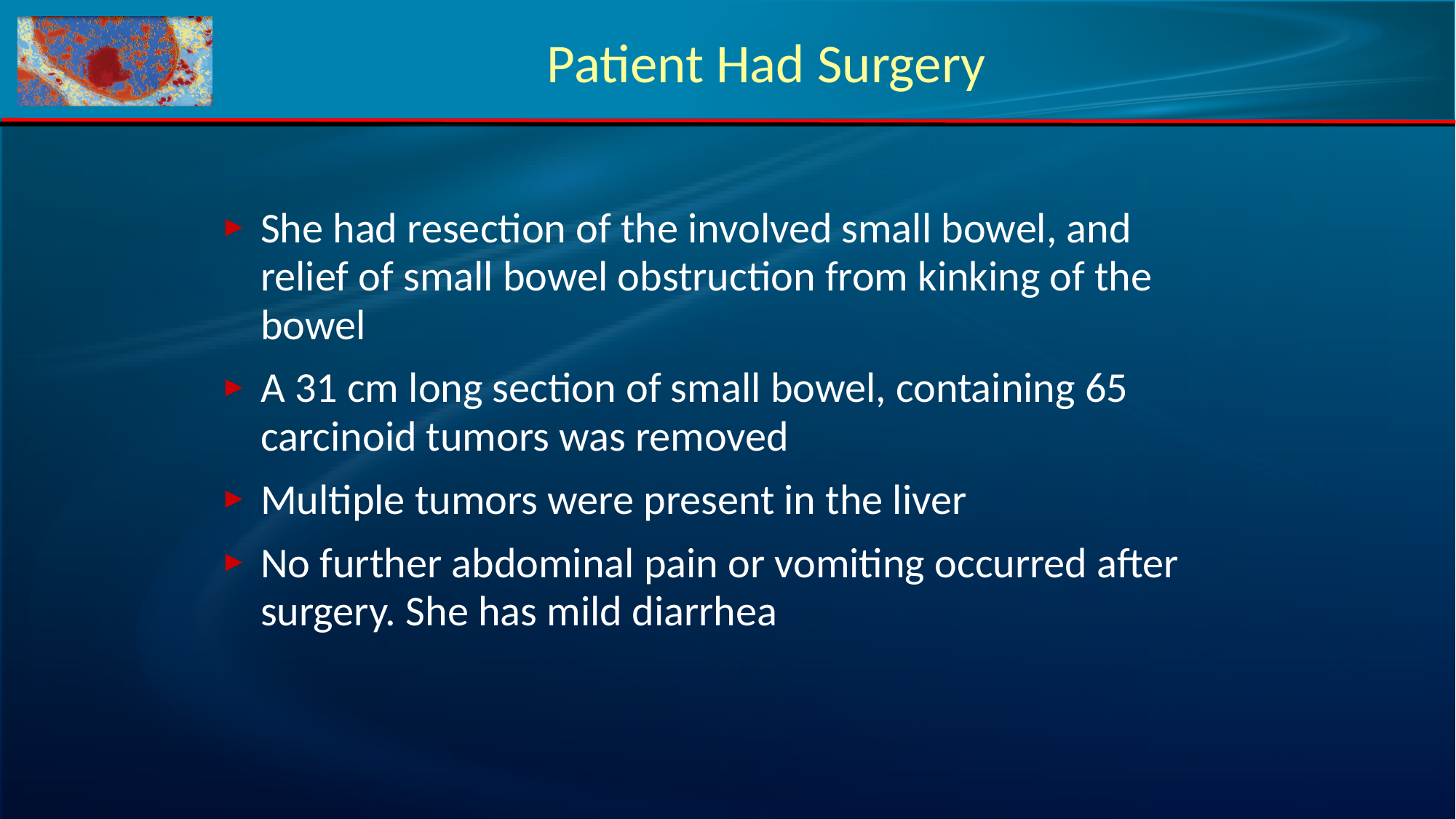

# Patient Had Surgery
She had resection of the involved small bowel, and relief of small bowel obstruction from kinking of the bowel
A 31 cm long section of small bowel, containing 65 carcinoid tumors was removed
Multiple tumors were present in the liver
No further abdominal pain or vomiting occurred after surgery. She has mild diarrhea